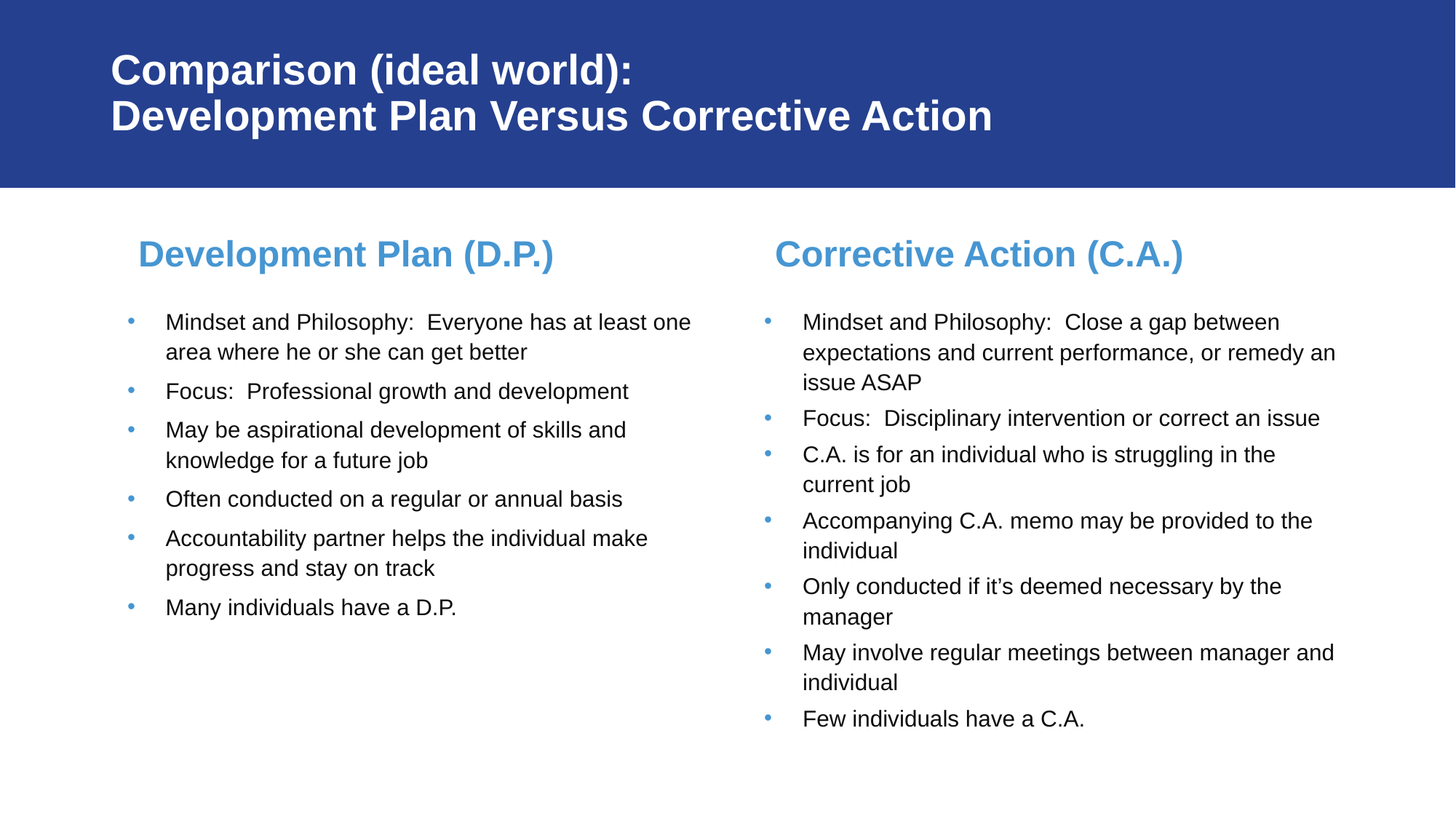

# Comparison (ideal world): Development Plan Versus Corrective Action
Development Plan (D.P.)
Corrective Action (C.A.)
Mindset and Philosophy:  Everyone has at least one area where he or she can get better
Focus:  Professional growth and development
May be aspirational development of skills and knowledge for a future job
Often conducted on a regular or annual basis
Accountability partner helps the individual make progress and stay on track
Many individuals have a D.P.

Mindset and Philosophy:  Close a gap between expectations and current performance, or remedy an issue ASAP
Focus:  Disciplinary intervention or correct an issue
C.A. is for an individual who is struggling in the current job
Accompanying C.A. memo may be provided to the individual
Only conducted if it’s deemed necessary by the manager
May involve regular meetings between manager and individual
Few individuals have a C.A.